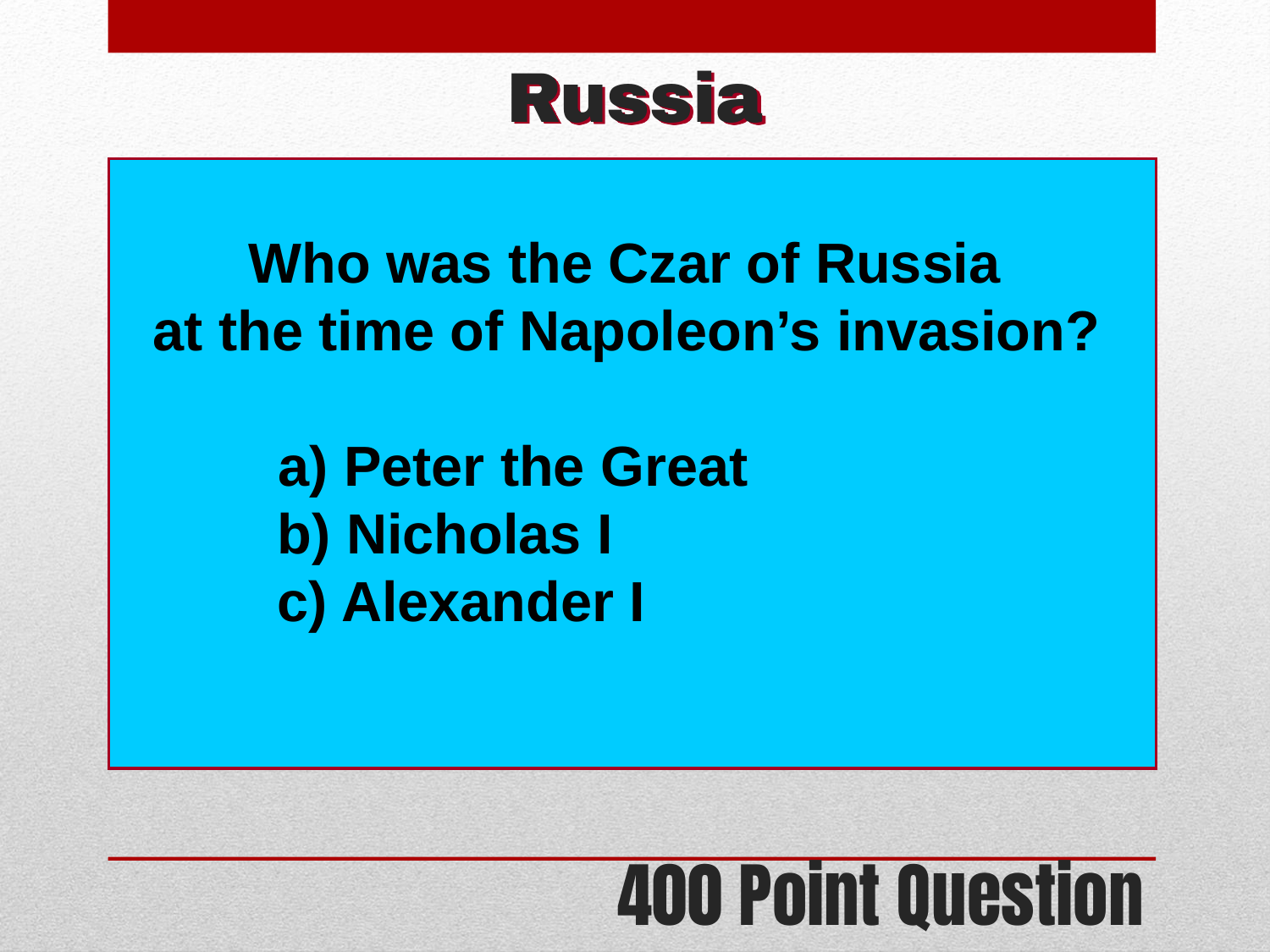

Russia

Who was the Czar of Russia
  at the time of Napoleon’s invasion?
          a) Peter the Great
          b) Nicholas I
          c) Alexander I
400 Point Question